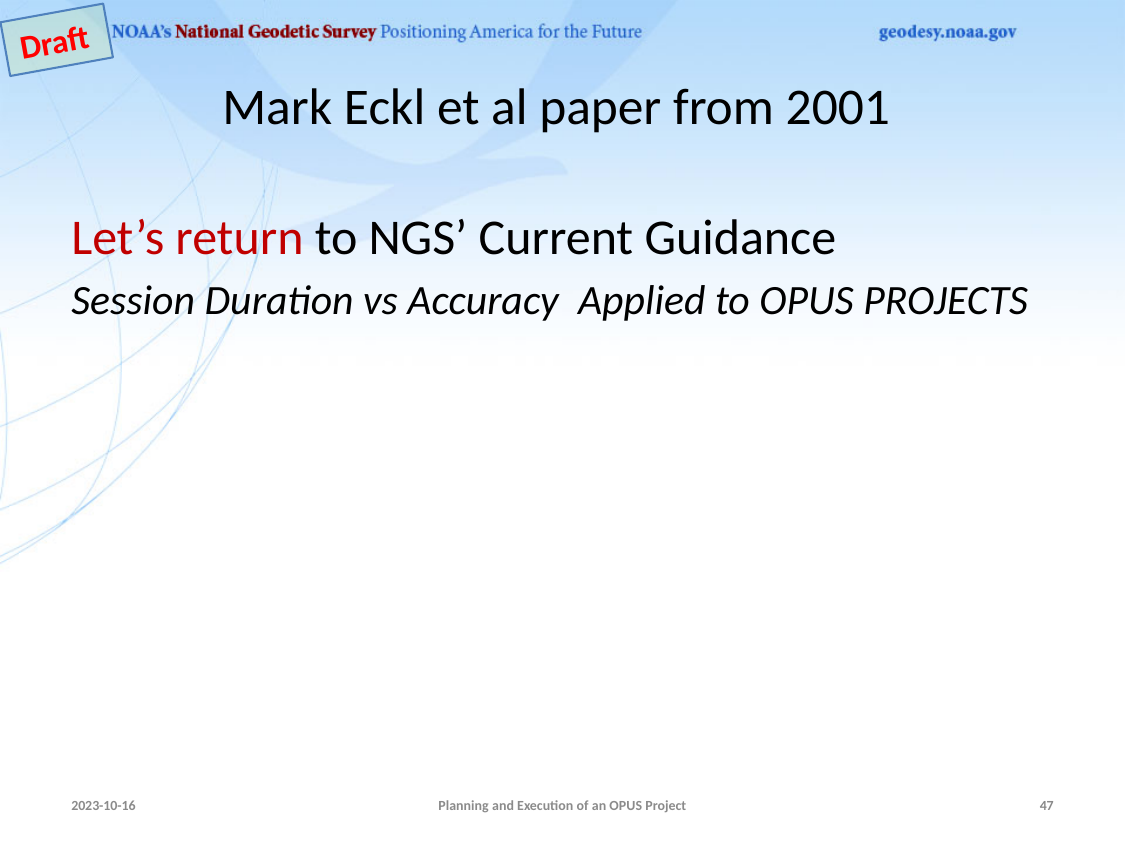

Draft
# Mark Eckl et al paper from 2001
Let’s return to NGS’ Current Guidance
Session Duration vs Accuracy  Applied to OPUS PROJECTS
2023-10-16
Planning and Execution of an OPUS Project
47